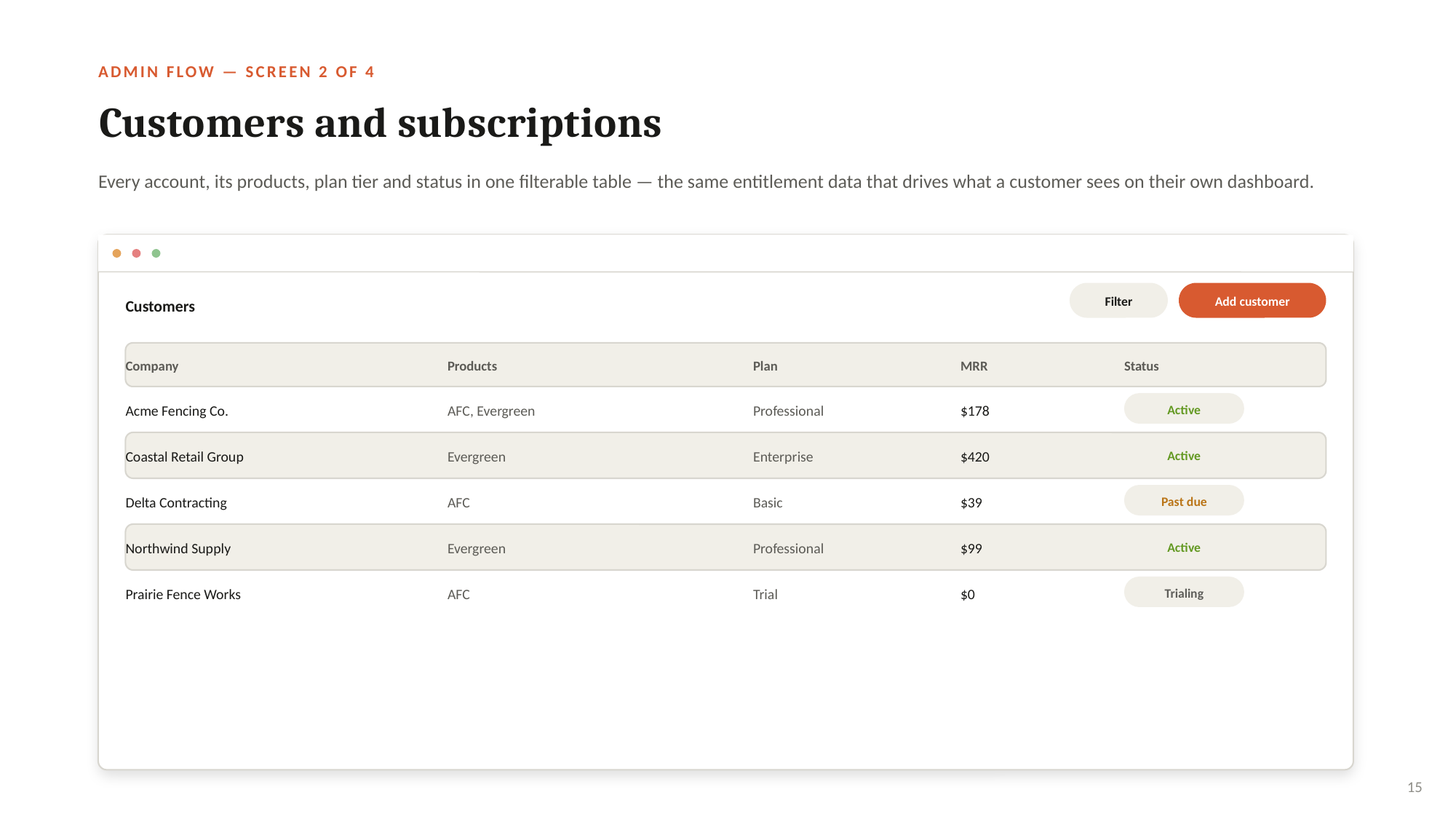

ADMIN FLOW — SCREEN 2 OF 4
Customers and subscriptions
Every account, its products, plan tier and status in one filterable table — the same entitlement data that drives what a customer sees on their own dashboard.

Filter

Add customer
Customers

Company
Products
Plan
MRR
Status
Acme Fencing Co.
AFC, Evergreen
Professional
$178

Active

Coastal Retail Group
Evergreen
Enterprise
$420

Active
Delta Contracting
AFC
Basic
$39

Past due

Northwind Supply
Evergreen
Professional
$99

Active
Prairie Fence Works
AFC
Trial
$0

Trialing
15